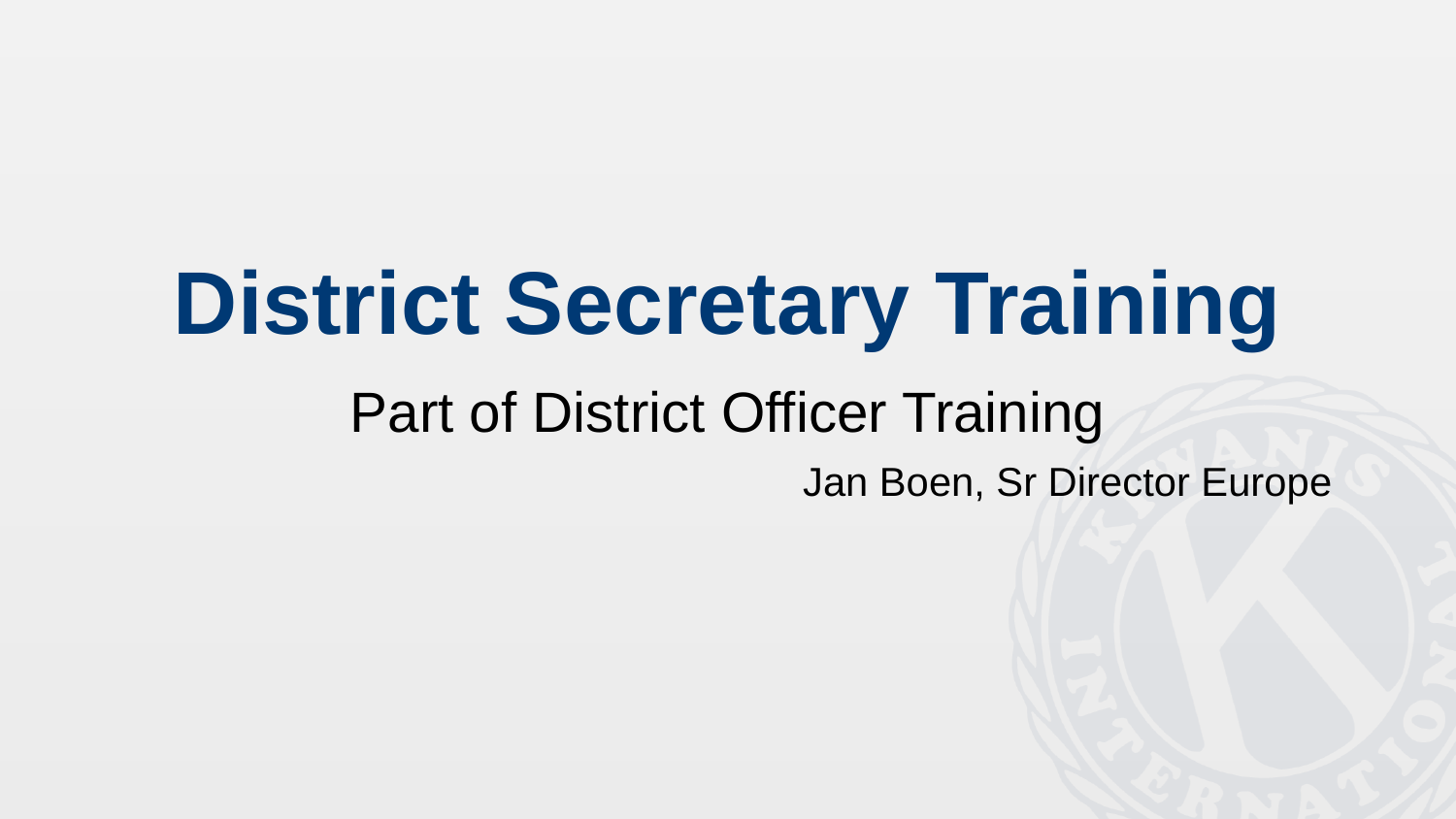

# District Secretary Training
Part of District Officer Training
Jan Boen, Sr Director Europe